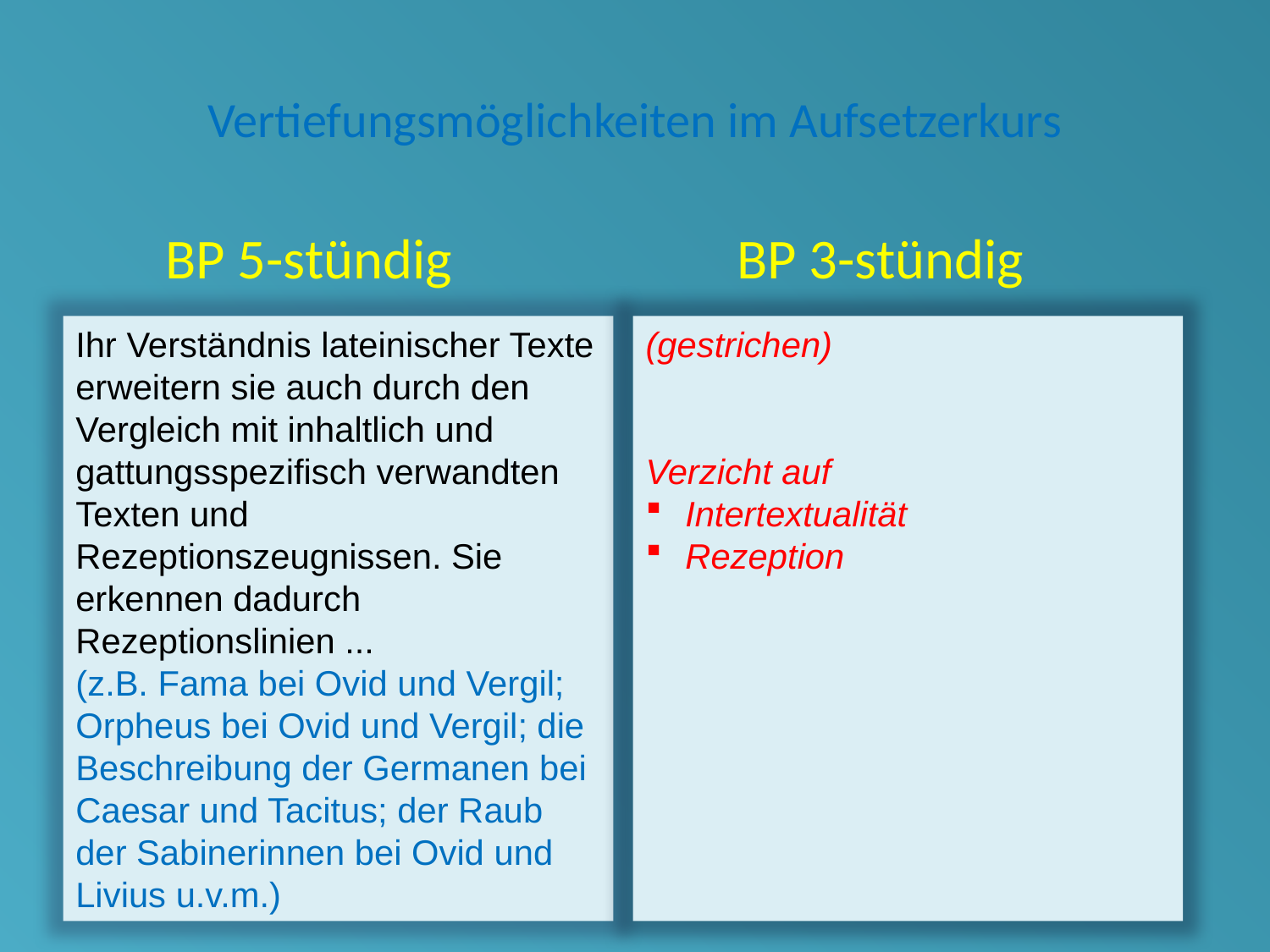

# Vertiefungsmöglichkeiten im Aufsetzerkurs
       BP 5-stündig			  BP 3-stündig
(gestrichen)

Verzicht auf
Intertextualität
Rezeption

Ihr Verständnis lateinischer Texte erweitern sie auch durch den Vergleich mit inhaltlich und gattungsspezifisch verwandten Texten und Rezeptionszeugnissen. Sie erkennen dadurch Rezeptionslinien ...
(z.B. Fama bei Ovid und Vergil; Orpheus bei Ovid und Vergil; die Beschreibung der Germanen bei Caesar und Tacitus; der Raub der Sabinerinnen bei Ovid und Livius u.v.m.)